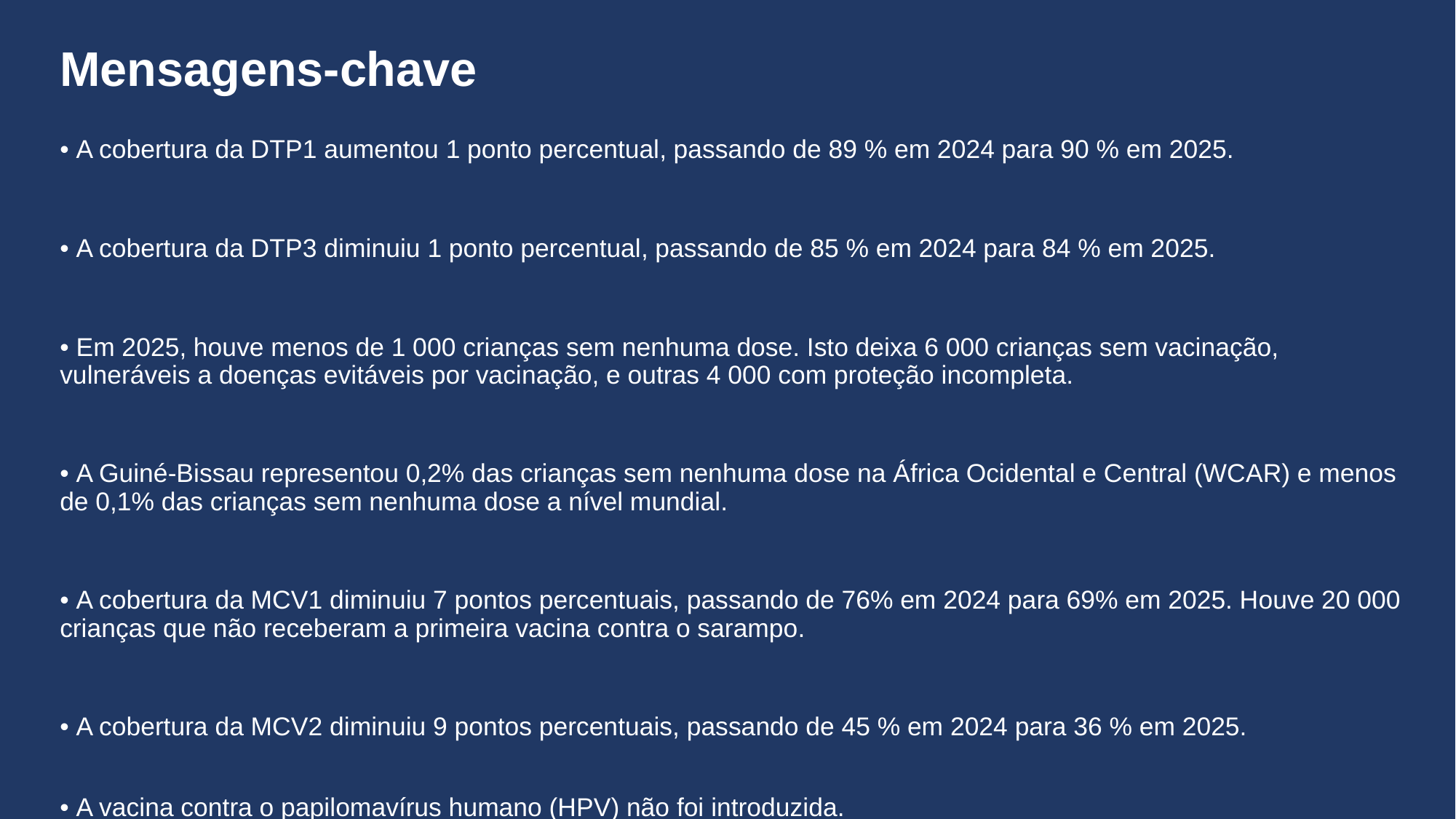

# Mensagens-chave
• A cobertura da DTP1 aumentou 1 ponto percentual, passando de 89 % em 2024 para 90 % em 2025.

• A cobertura da DTP3 diminuiu 1 ponto percentual, passando de 85 % em 2024 para 84 % em 2025.

• Em 2025, houve menos de 1 000 crianças sem nenhuma dose. Isto deixa 6 000 crianças sem vacinação, vulneráveis a doenças evitáveis por vacinação, e outras 4 000 com proteção incompleta.

• A Guiné-Bissau representou 0,2% das crianças sem nenhuma dose na África Ocidental e Central (WCAR) e menos de 0,1% das crianças sem nenhuma dose a nível mundial.

• A cobertura da MCV1 diminuiu 7 pontos percentuais, passando de 76% em 2024 para 69% em 2025. Houve 20 000 crianças que não receberam a primeira vacina contra o sarampo.

• A cobertura da MCV2 diminuiu 9 pontos percentuais, passando de 45 % em 2024 para 36 % em 2025.

• A vacina contra o papilomavírus humano (HPV) não foi introduzida.